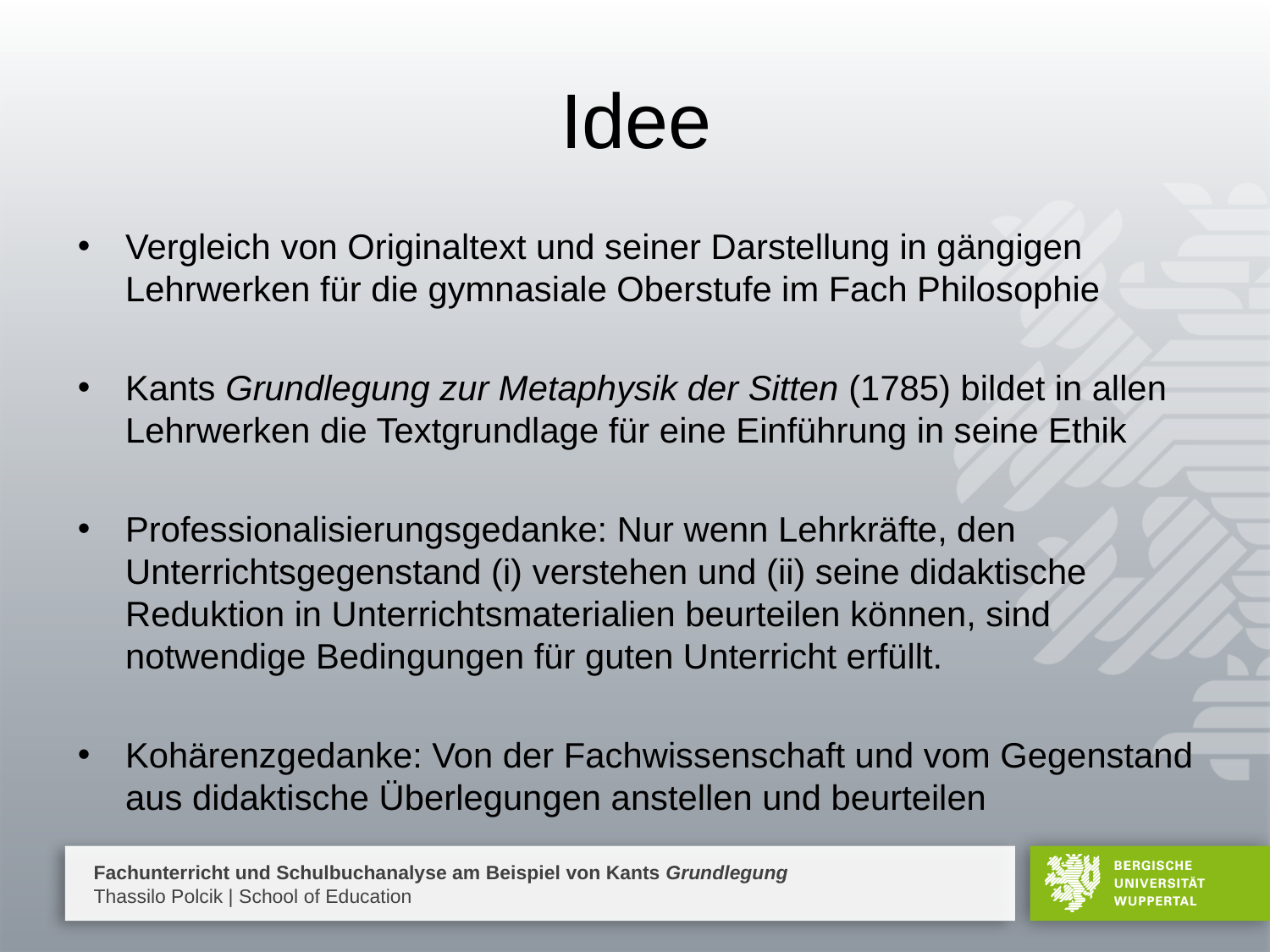

# Idee
Vergleich von Originaltext und seiner Darstellung in gängigen Lehrwerken für die gymnasiale Oberstufe im Fach Philosophie

Kants Grundlegung zur Metaphysik der Sitten (1785) bildet in allen Lehrwerken die Textgrundlage für eine Einführung in seine Ethik

Professionalisierungsgedanke: Nur wenn Lehrkräfte, den Unterrichtsgegenstand (i) verstehen und (ii) seine didaktische Reduktion in Unterrichtsmaterialien beurteilen können, sind notwendige Bedingungen für guten Unterricht erfüllt.

Kohärenzgedanke: Von der Fachwissenschaft und vom Gegenstand aus didaktische Überlegungen anstellen und beurteilen